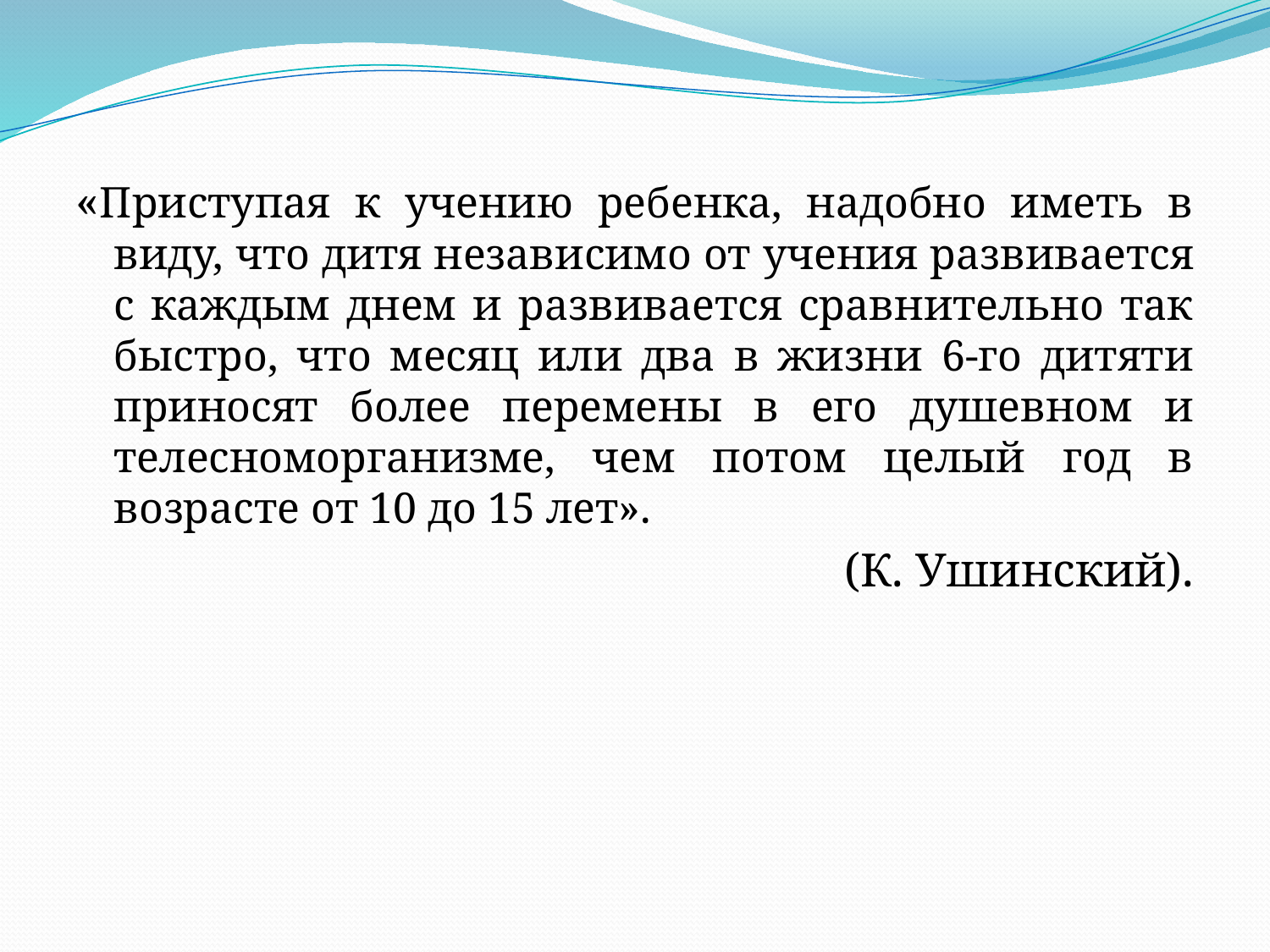

«Приступая к учению ребенка, надобно иметь в виду, что дитя независимо от учения развивается с каждым днем и развивается сравнительно так быстро, что месяц или два в жизни 6-го дитяти приносят более перемены в его душевном и телесноморганизме, чем потом целый год в возрасте от 10 до 15 лет».
(К. Ушинский).